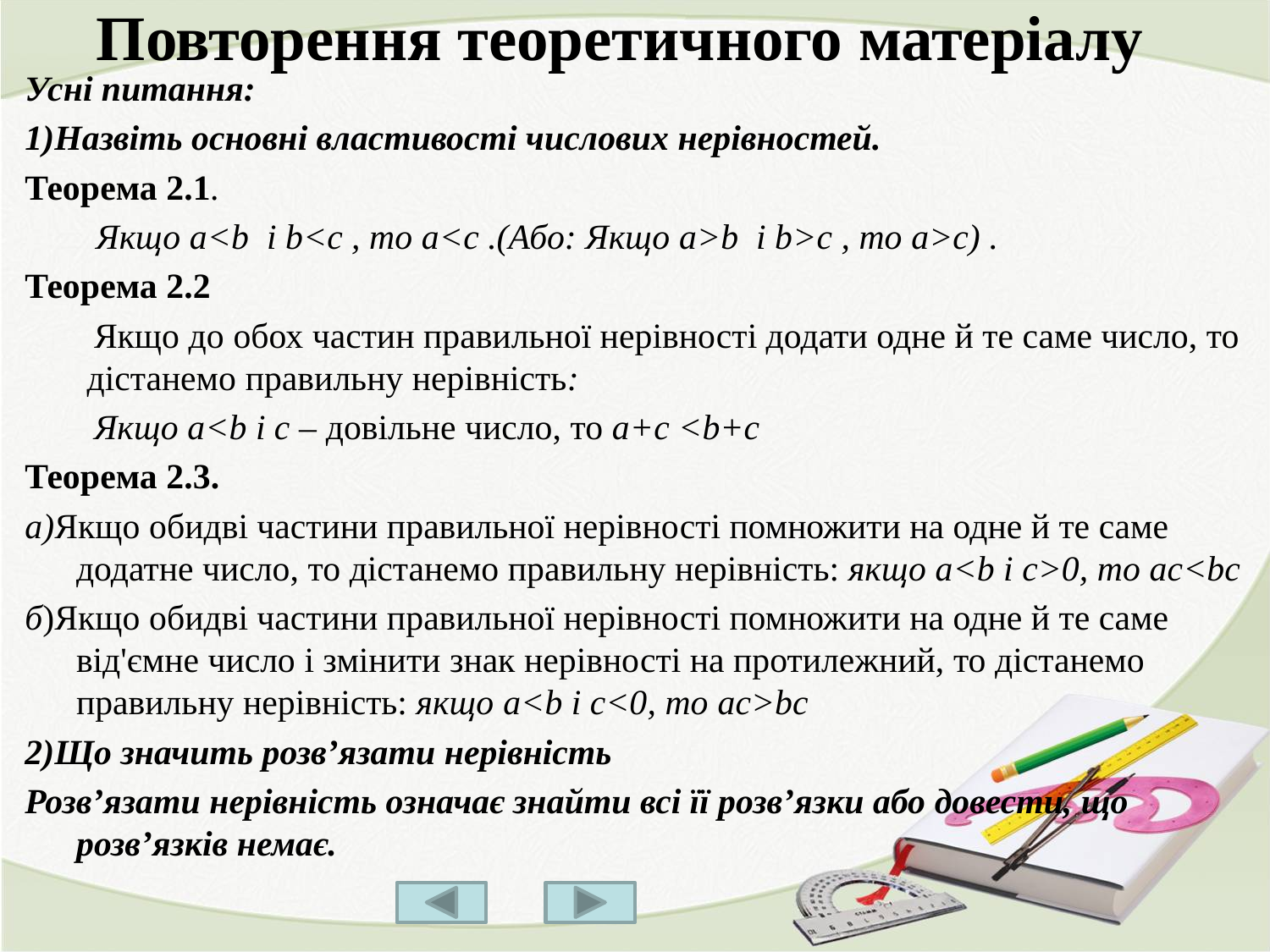

# Повторення теоретичного матеріалу
Усні питання:
1)Назвіть основні властивості числових нерівностей.
Теорема 2.1.
        Якщо a<b  i b<c , то a<c .(Або: Якщо a>b  i b>c , то a>c) .
Теорема 2.2
     Якщо до обох частин правильної нерівності додати одне й те саме число, то  дістанемо правильну нерівність:
     Якщо a<b і с – довільне число, то a+c <b+c
Теорема 2.3.
а)Якщо обидві частини правильної нерівності помножити на одне й те саме додатне число, то дістанемо правильну нерівність: якщо a<b i c>0, то ac<bc
б)Якщо обидві частини правильної нерівності помножити на одне й те саме від'ємне число і змінити знак нерівності на протилежний, то дістанемо правильну нерівність: якщо a<b i c<0, то ac>bc
2)Що значить розв’язати нерівність
Розв’язати нерівність означає знайти всі її розв’язки або довести, що розв’язків немає.